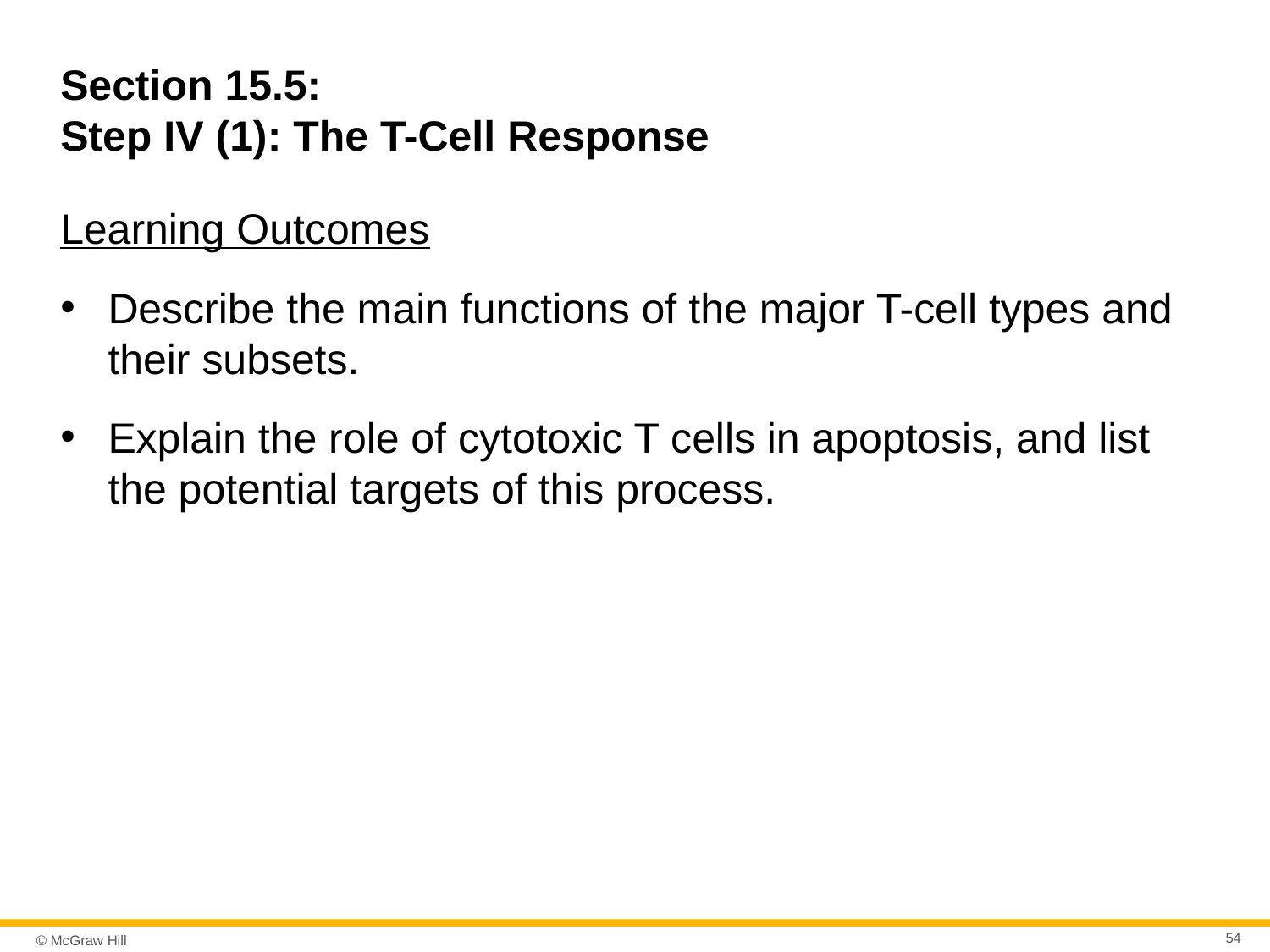

# Section 15.5: Step IV (1): The T-Cell Response
Learning Outcomes
Describe the main functions of the major T-cell types and their subsets.
Explain the role of cytotoxic T cells in apoptosis, and list the potential targets of this process.